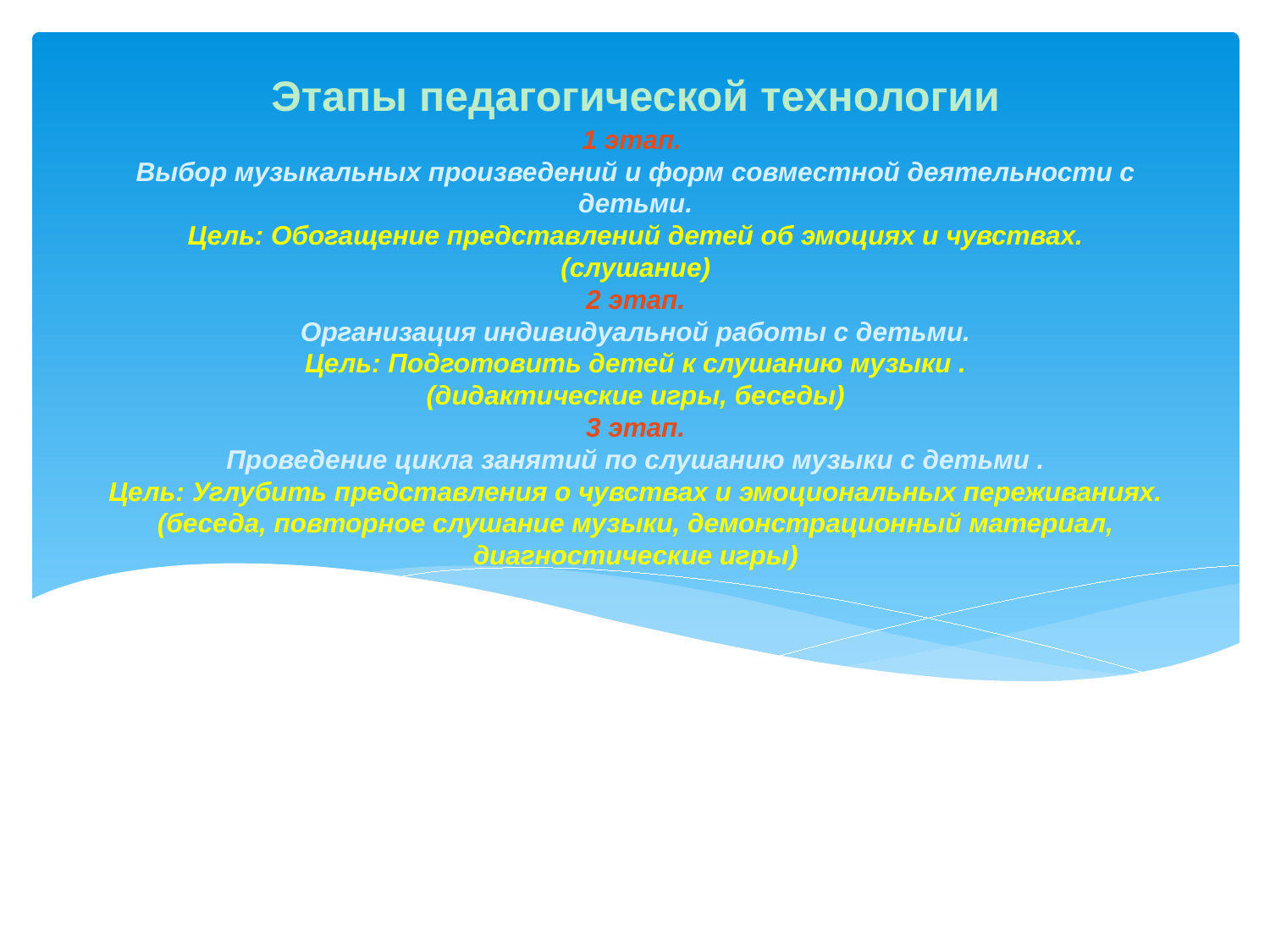

Этапы педагогической технологии
# 1 этап. Выбор музыкальных произведений и форм совместной деятельности с детьми. Цель: Обогащение представлений детей об эмоциях и чувствах. (слушание) 2 этап. Организация индивидуальной работы с детьми. Цель: Подготовить детей к слушанию музыки . (дидактические игры, беседы) 3 этап. Проведение цикла занятий по слушанию музыки с детьми . Цель: Углубить представления о чувствах и эмоциональных переживаниях. (беседа, повторное слушание музыки, демонстрационный материал, диагностические игры)